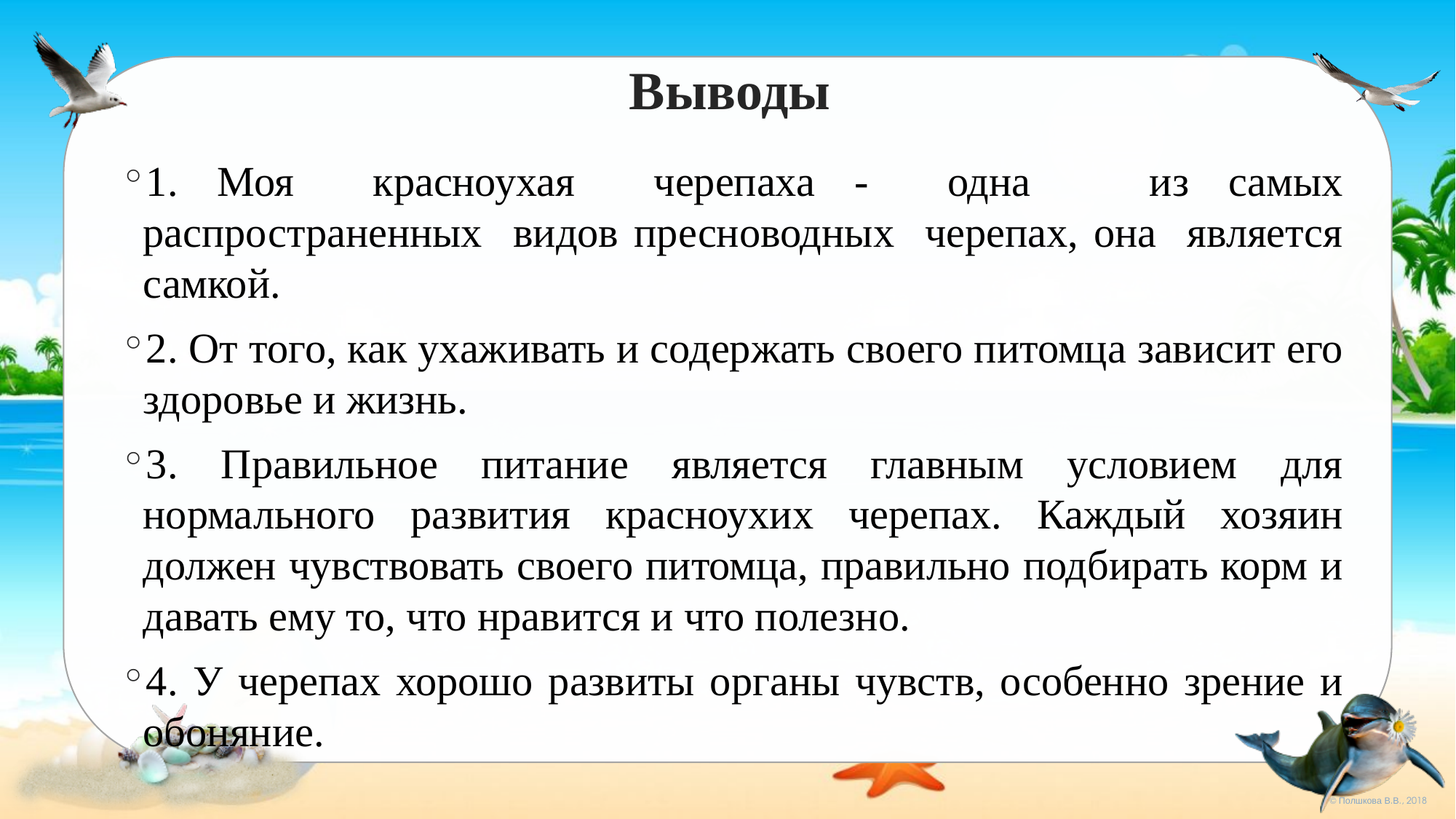

# Выводы
1. Моя  красноухая  черепаха -  одна   из самых распространенных  видов пресноводных  черепах, она  является самкой.
2. От того, как ухаживать и содержать своего питомца зависит его здоровье и жизнь.
3. Правильное питание является главным условием для нормального развития красноухих черепах. Каждый хозяин должен чувствовать своего питомца, правильно подбирать корм и давать ему то, что нравится и что полезно.
4. У черепах хорошо развиты органы чувств, особенно зрение и обоняние.